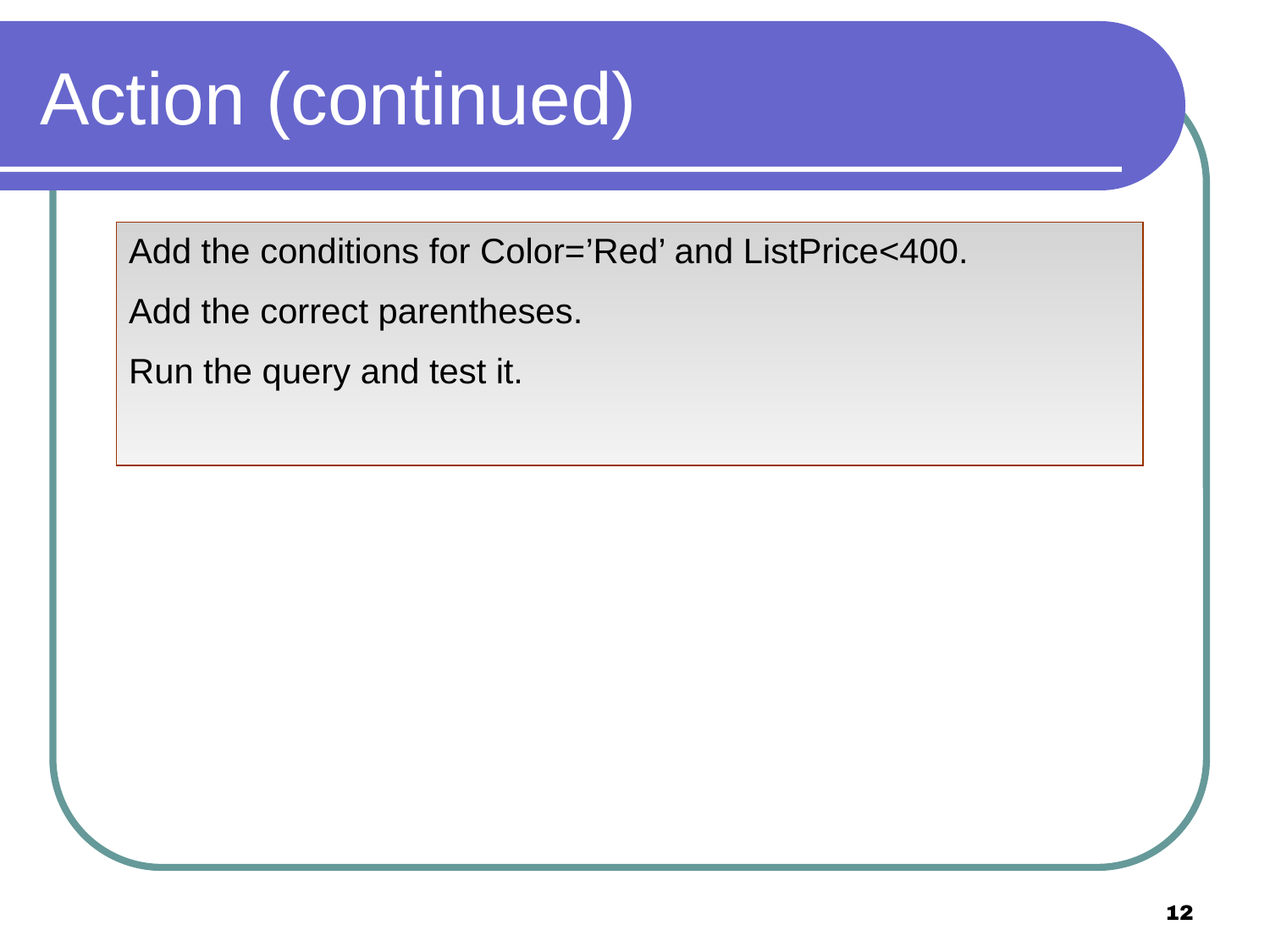

# Action (continued)
Add the conditions for Color=’Red’ and ListPrice<400.
Add the correct parentheses.
Run the query and test it.
12